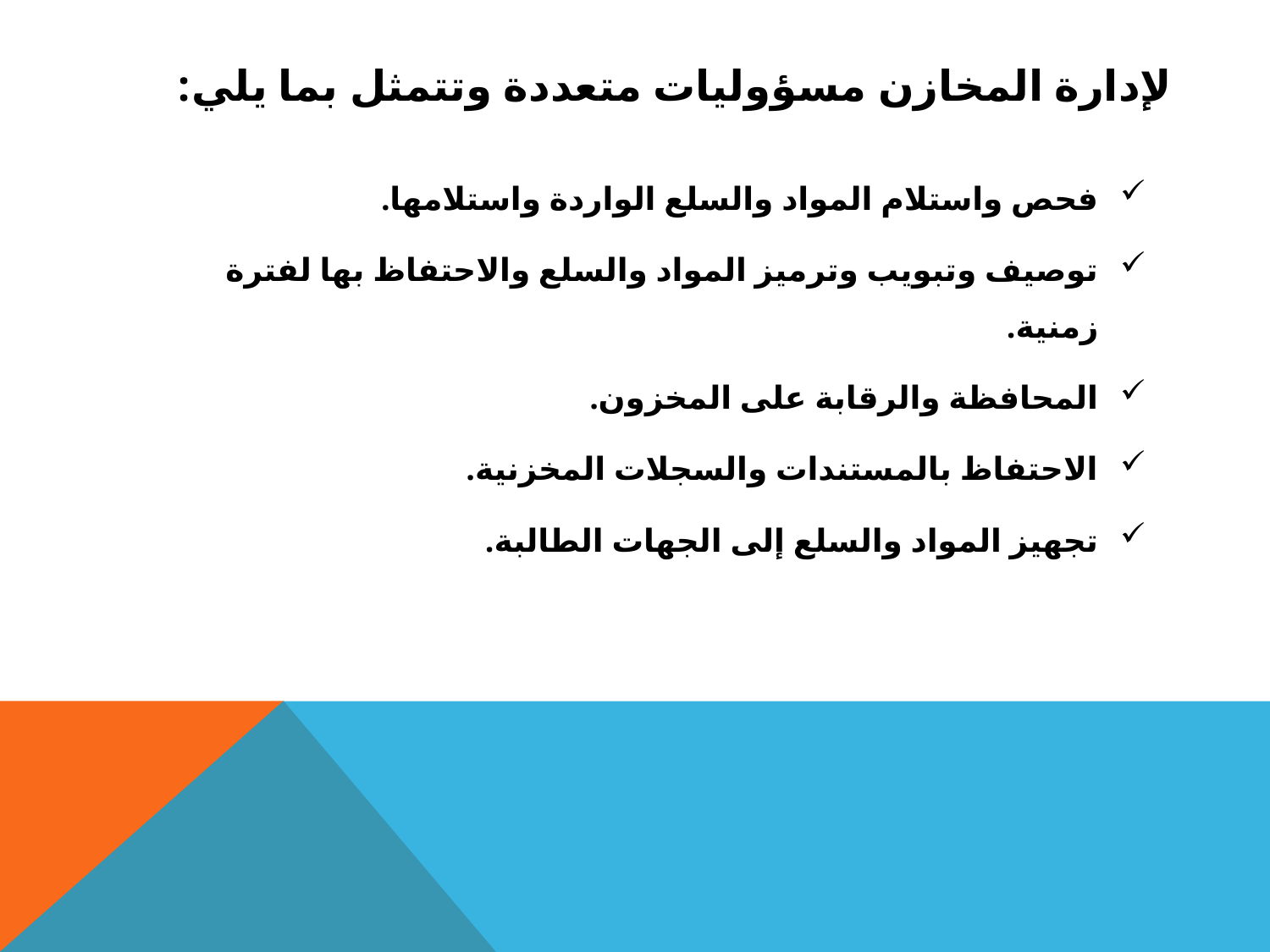

# لإدارة المخازن مسؤوليات متعددة وتتمثل بما يلي:
فحص واستلام المواد والسلع الواردة واستلامها.
توصيف وتبويب وترميز المواد والسلع والاحتفاظ بها لفترة زمنية.
المحافظة والرقابة على المخزون.
الاحتفاظ بالمستندات والسجلات المخزنية.
تجهيز المواد والسلع إلى الجهات الطالبة.